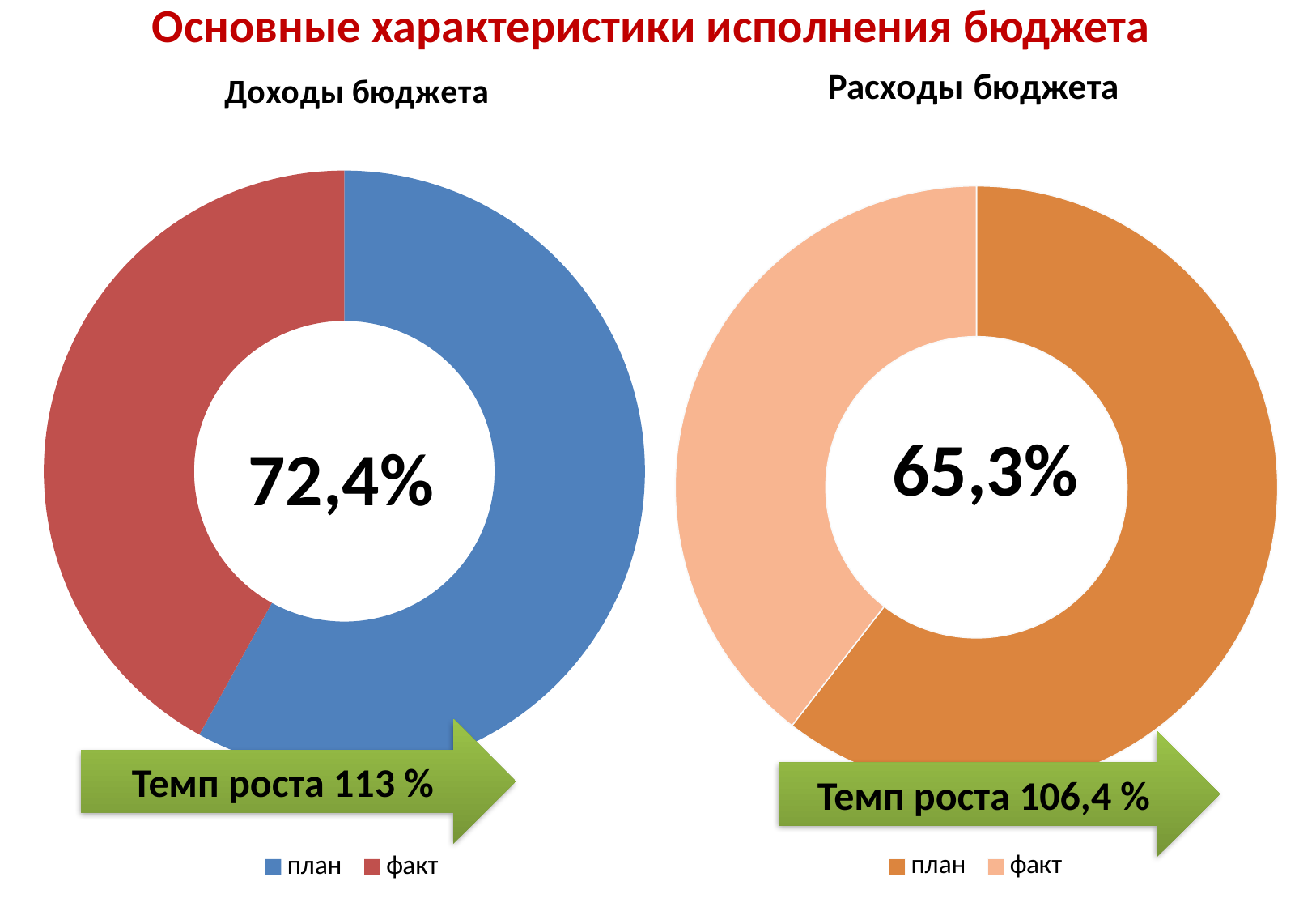

# Основные характеристики исполнения бюджета

### Chart: Доходы бюджета

| Category | Столбец1 |
|---|---|
| план | 1240.3 |
| факт | 897.7 |

### Chart: Расходы бюджета

| Category | Столбец1 |
|---|---|
| план | 1272.4 |
| факт | 831.2 |
72,4%
Темп роста 113 %
Темп роста 106,4 %